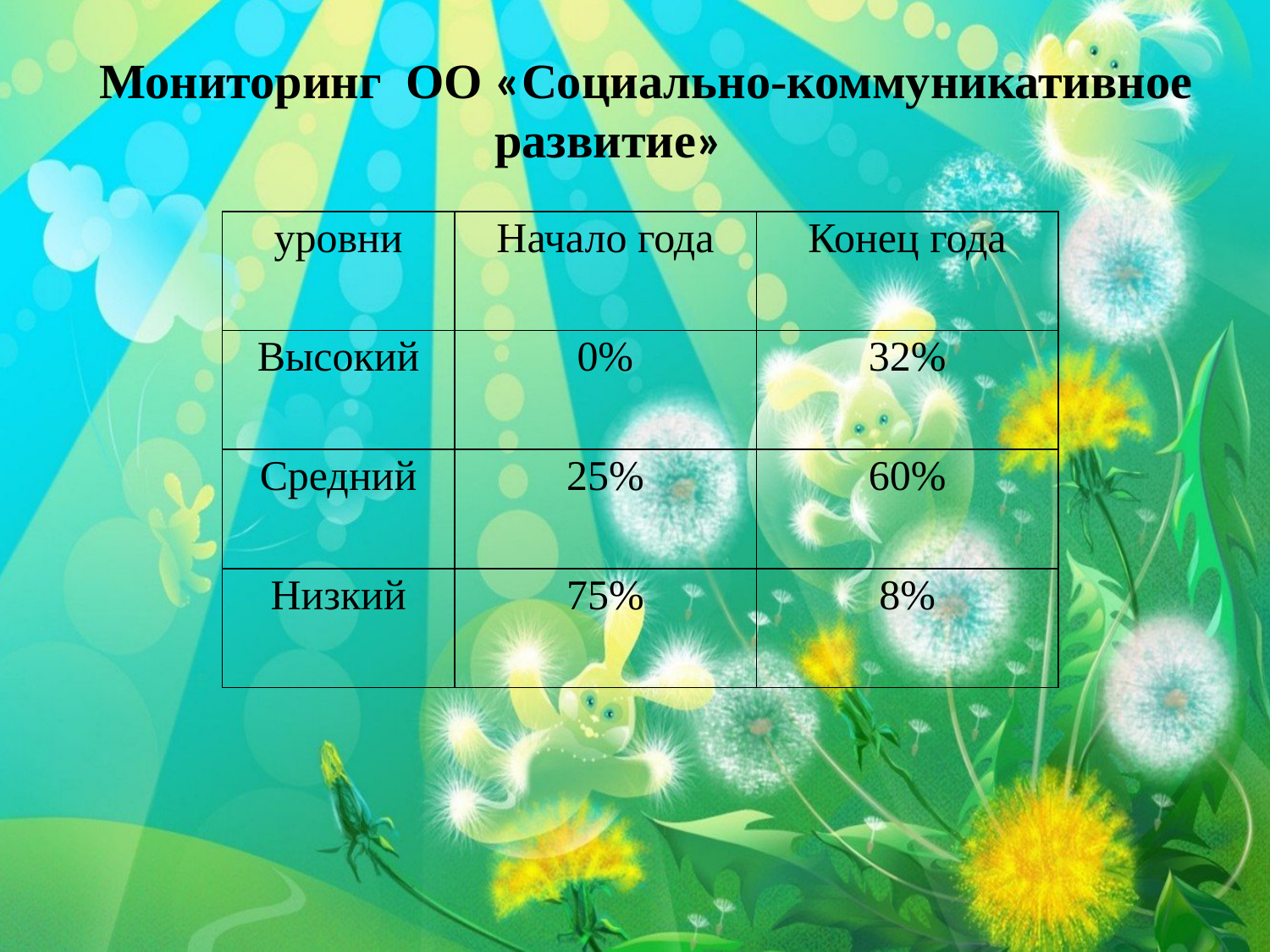

Мониторинг  ОО «Социально-коммуникативное развитие»

| уровни | Начало года | Конец года |
| --- | --- | --- |
| Высокий | 0% | 32% |
| Средний | 25% | 60% |
| Низкий | 75% | 8% |